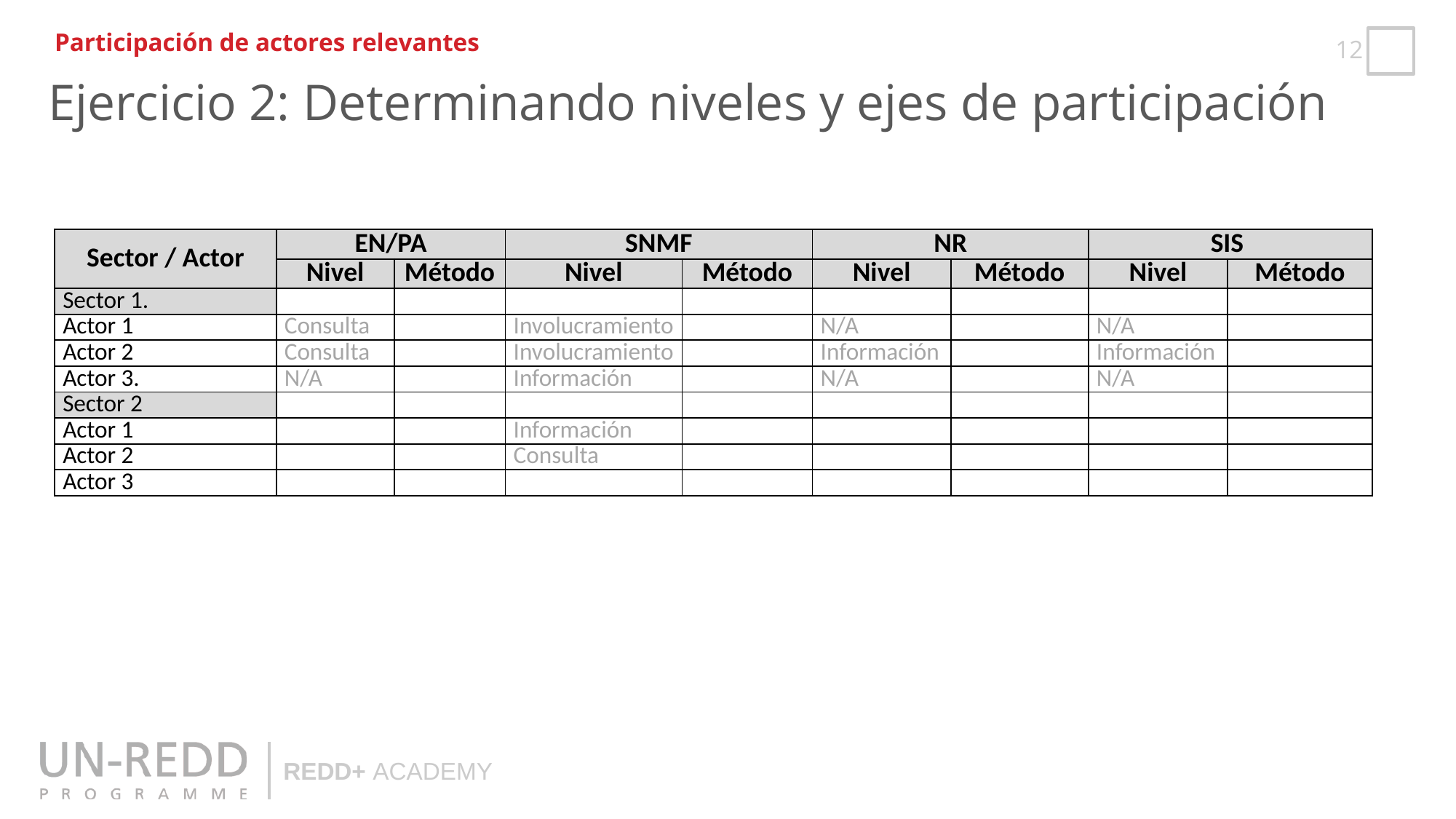

Participación de actores relevantes
Ejercicio 2: Determinando niveles y ejes de participación
| Sector / Actor | EN/PA |  | SNMF |  | NR |  | SIS |  |
| --- | --- | --- | --- | --- | --- | --- | --- | --- |
|  | Nivel | Método | Nivel | Método | Nivel | Método | Nivel | Método |
| Sector 1. |  |  |  |  |  |  |  |  |
| Actor 1 | Consulta |  | Involucramiento |  | N/A |  | N/A |  |
| Actor 2 | Consulta |  | Involucramiento |  | Información |  | Información |  |
| Actor 3. | N/A |  | Información |  | N/A |  | N/A |  |
| Sector 2 |  |  |  |  |  |  |  |  |
| Actor 1 |  |  | Información |  |  |  |  |  |
| Actor 2 |  |  | Consulta |  |  |  |  |  |
| Actor 3 |  |  |  |  |  |  |  |  |